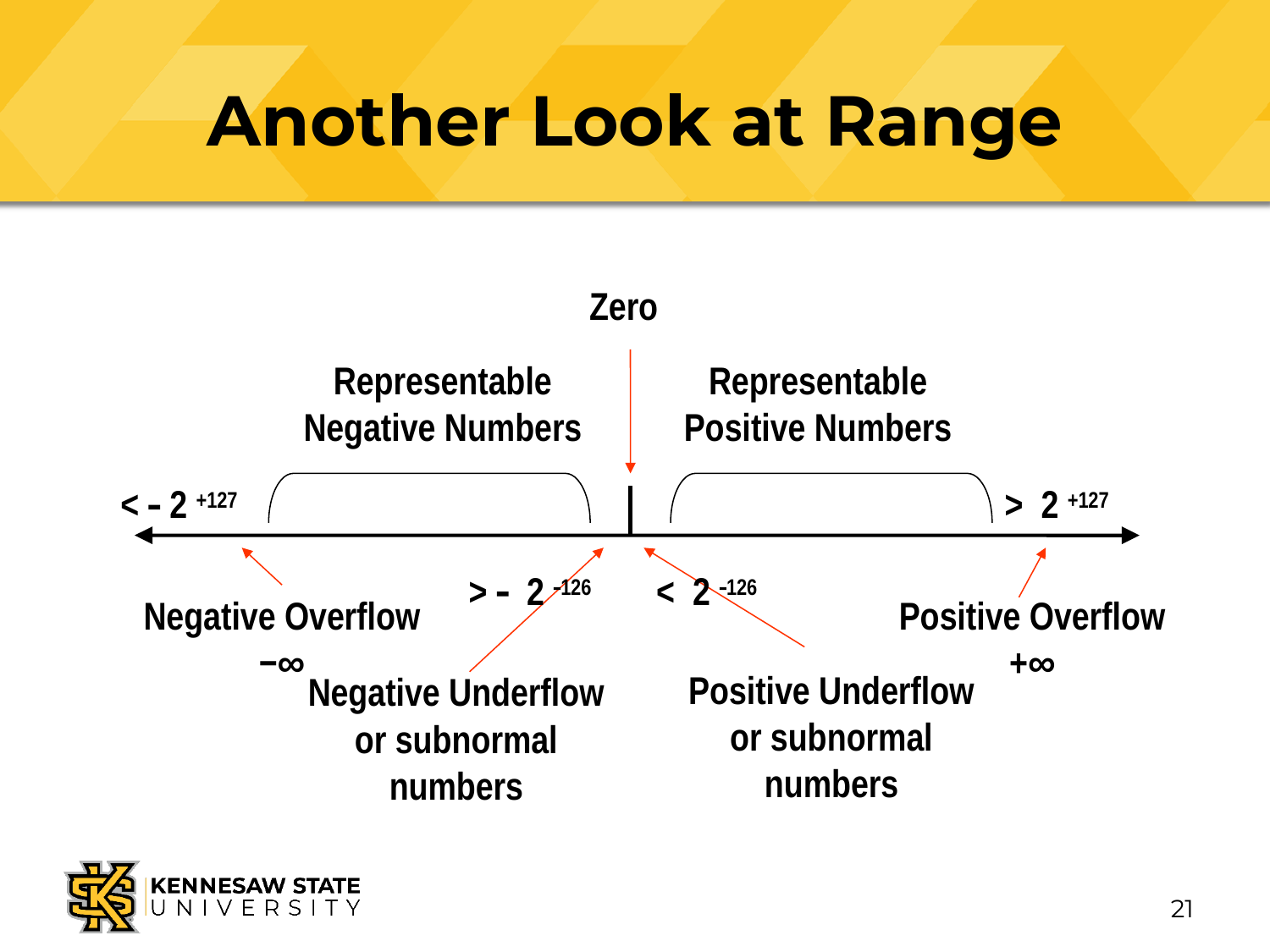

# Another Look at Range
Zero
Representable
Negative Numbers

Representable
Positive Numbers

< − 2 +127
>  2 +127

> −  2 −126
<  2 −126
Negative Overflow
−∞
Positive Overflow
+∞
Positive Underflow
or subnormal numbers
Negative Underflow
or subnormal numbers
21